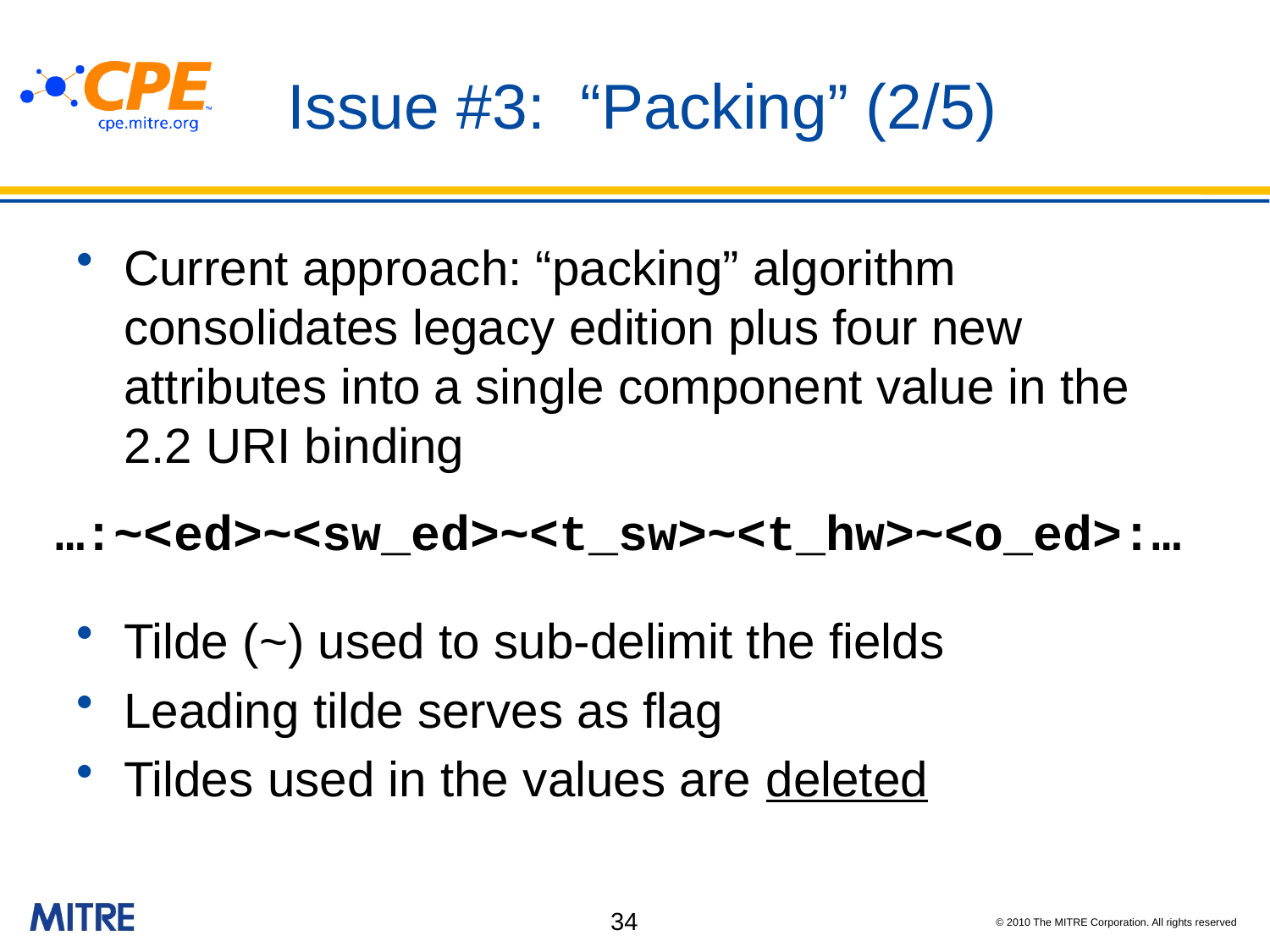

# Issue #3:  “Packing” (2/5)
Current approach: “packing” algorithm consolidates legacy edition plus four new attributes into a single component value in the 2.2 URI binding

…:~<ed>~<sw_ed>~<t_sw>~<t_hw>~<o_ed>:…
Tilde (~) used to sub-delimit the fields
Leading tilde serves as flag
Tildes used in the values are deleted

34